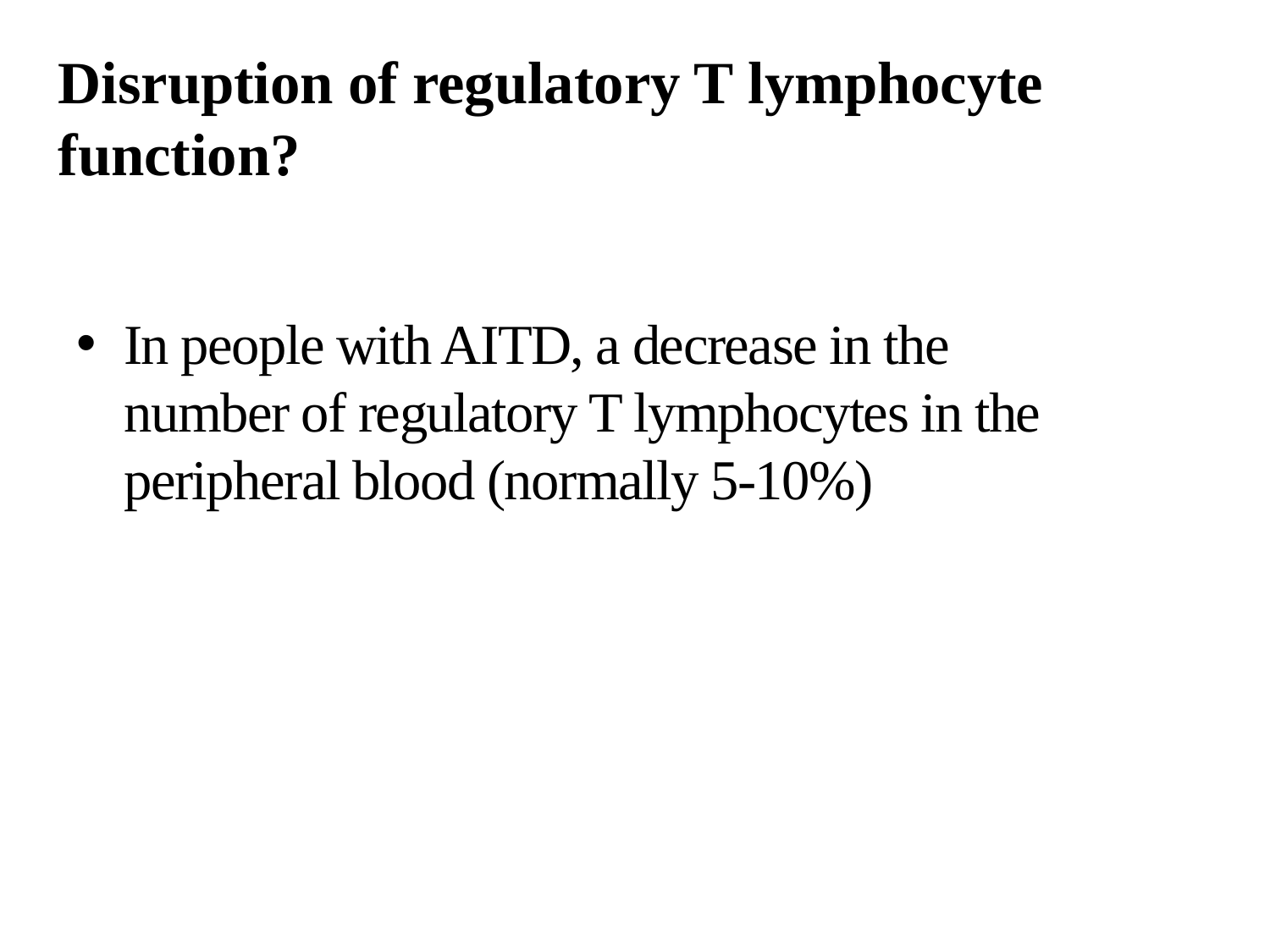

# Disruption of regulatory T lymphocyte function?

In people with AITD, a decrease in the number of regulatory T lymphocytes in the peripheral blood (normally 5-10%)